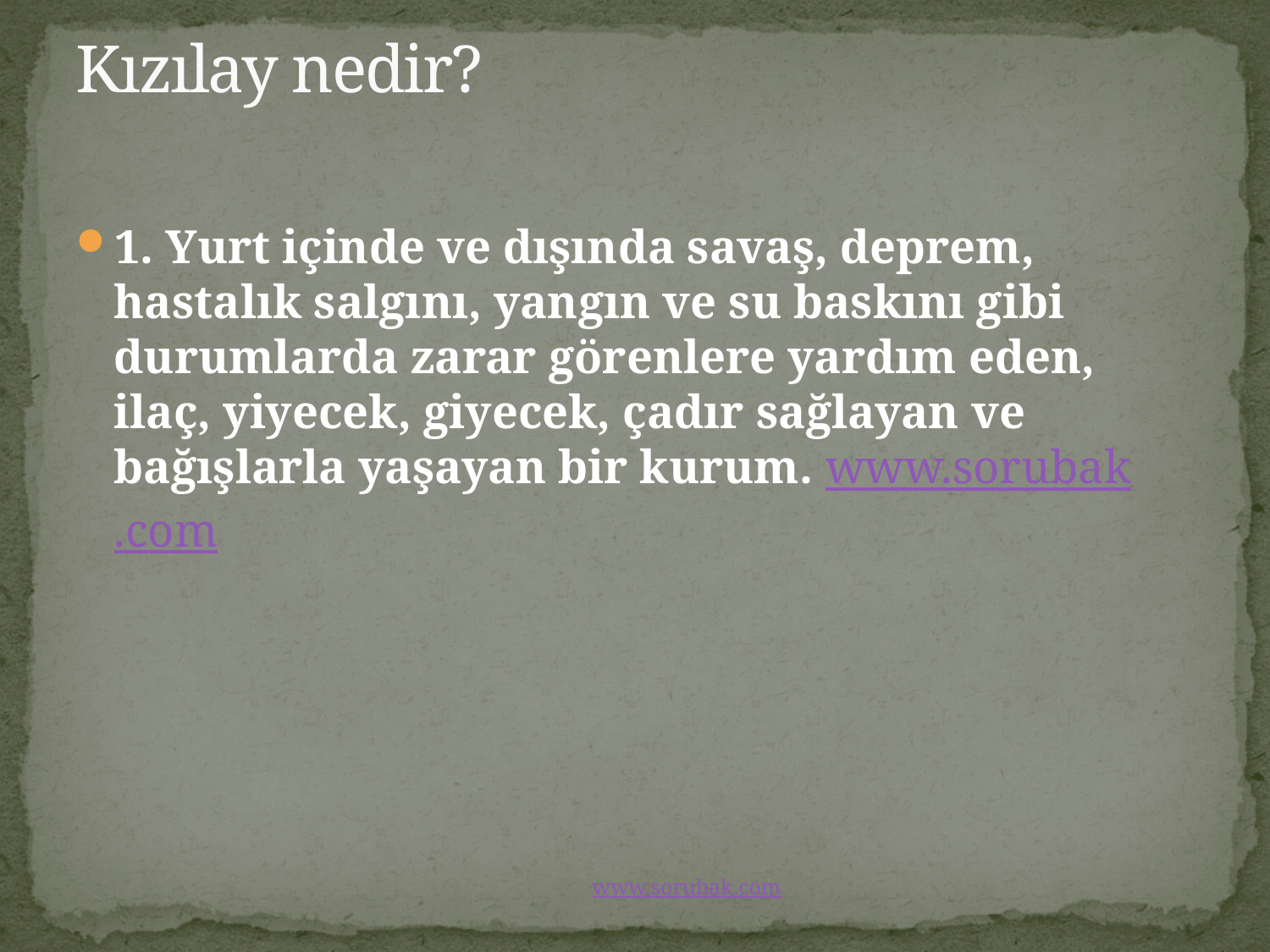

# Kızılay nedir?
1. Yurt içinde ve dışında savaş, deprem, hastalık salgını, yangın ve su baskını gibi durumlarda zarar görenlere yardım eden, ilaç, yiyecek, giyecek, çadır sağlayan ve bağışlarla yaşayan bir kurum. www.sorubak.com

www.sorubak.com